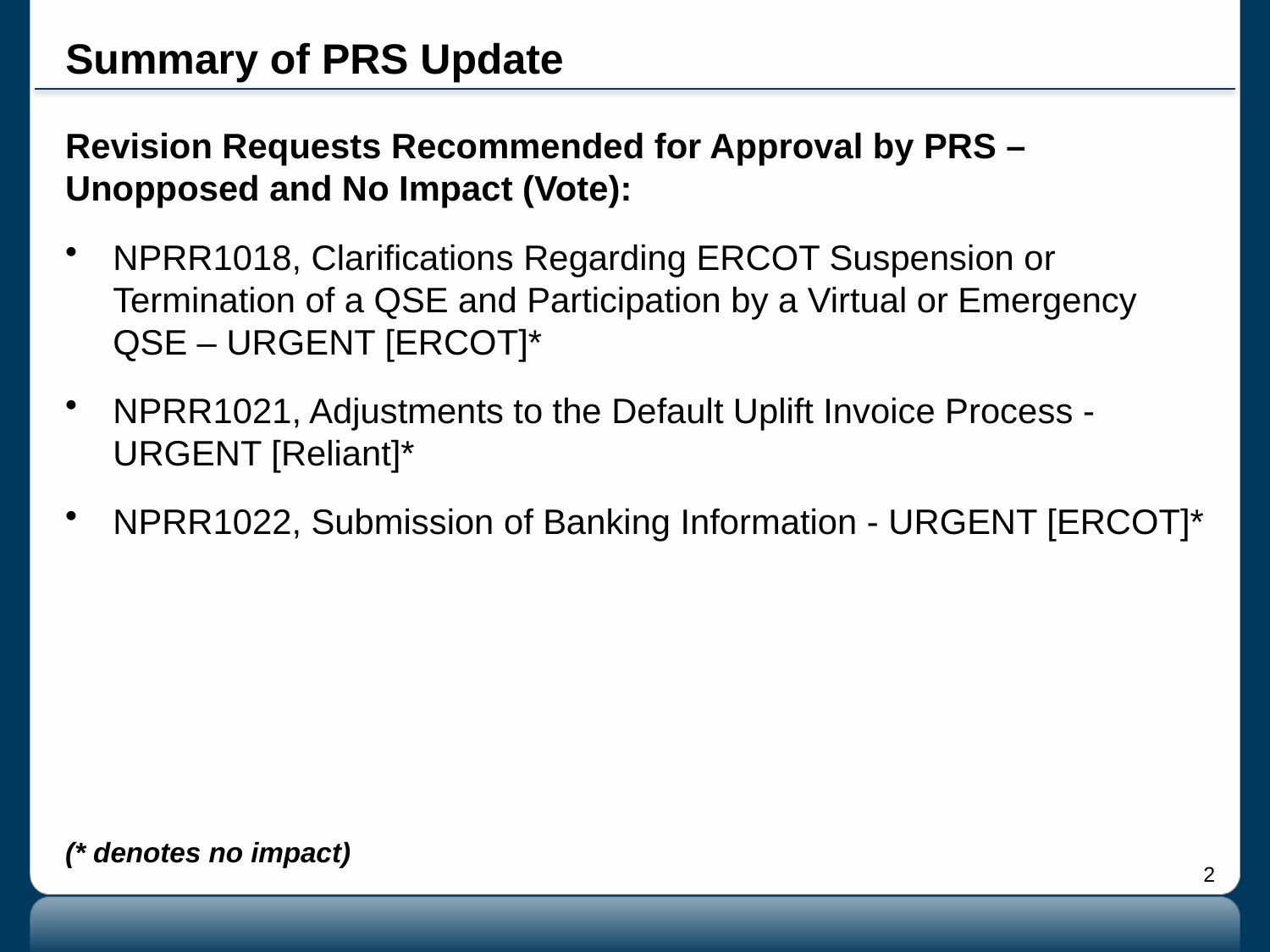

# Summary of PRS Update
Revision Requests Recommended for Approval by PRS – Unopposed and No Impact (Vote):
NPRR1018, Clarifications Regarding ERCOT Suspension or Termination of a QSE and Participation by a Virtual or Emergency QSE – URGENT [ERCOT]*
NPRR1021, Adjustments to the Default Uplift Invoice Process - URGENT [Reliant]*
NPRR1022, Submission of Banking Information - URGENT [ERCOT]*

(* denotes no impact)